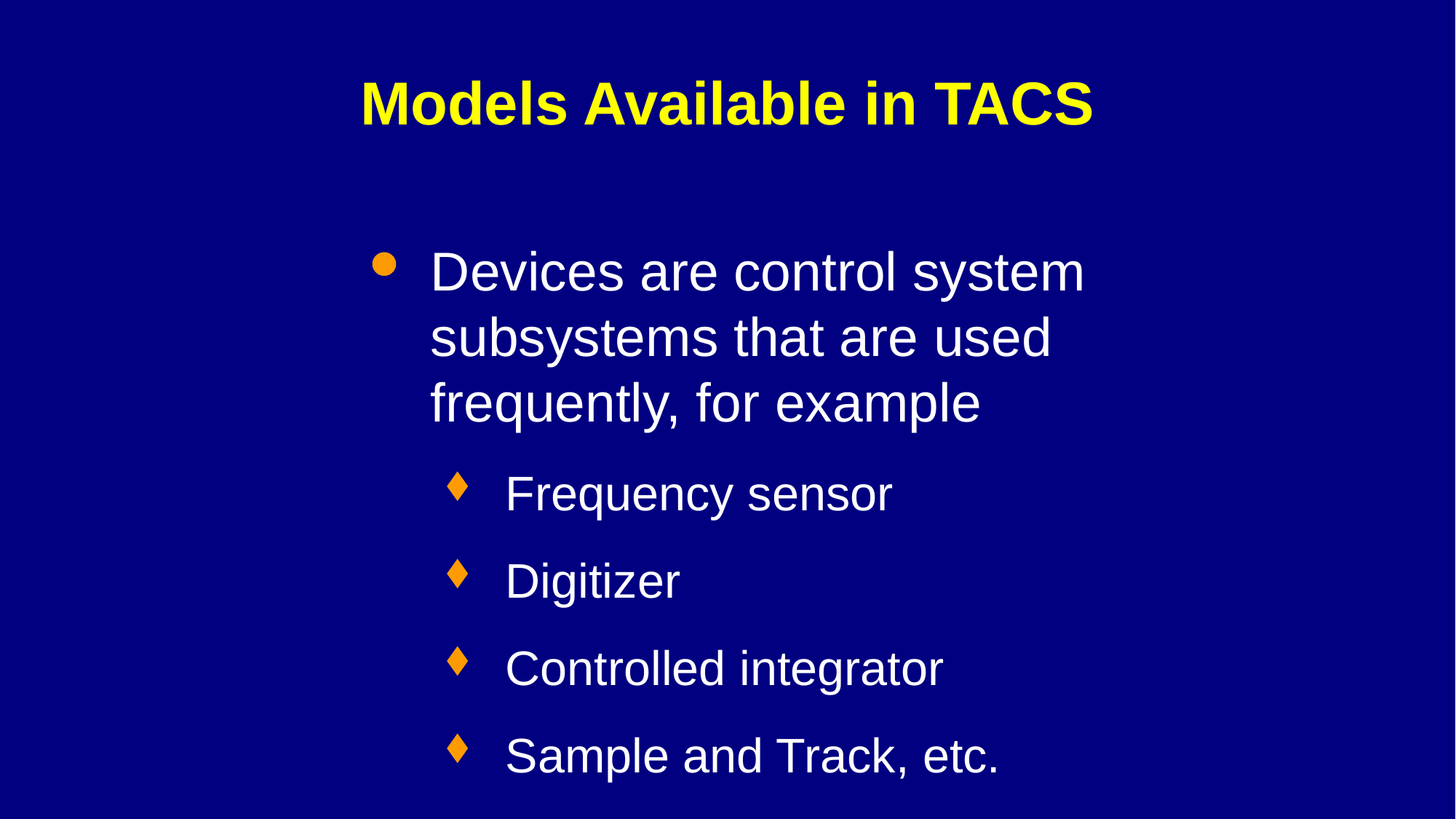

# Models Available in TACS
Devices are control system subsystems that are used frequently, for example
Frequency sensor
Digitizer
Controlled integrator
Sample and Track, etc.